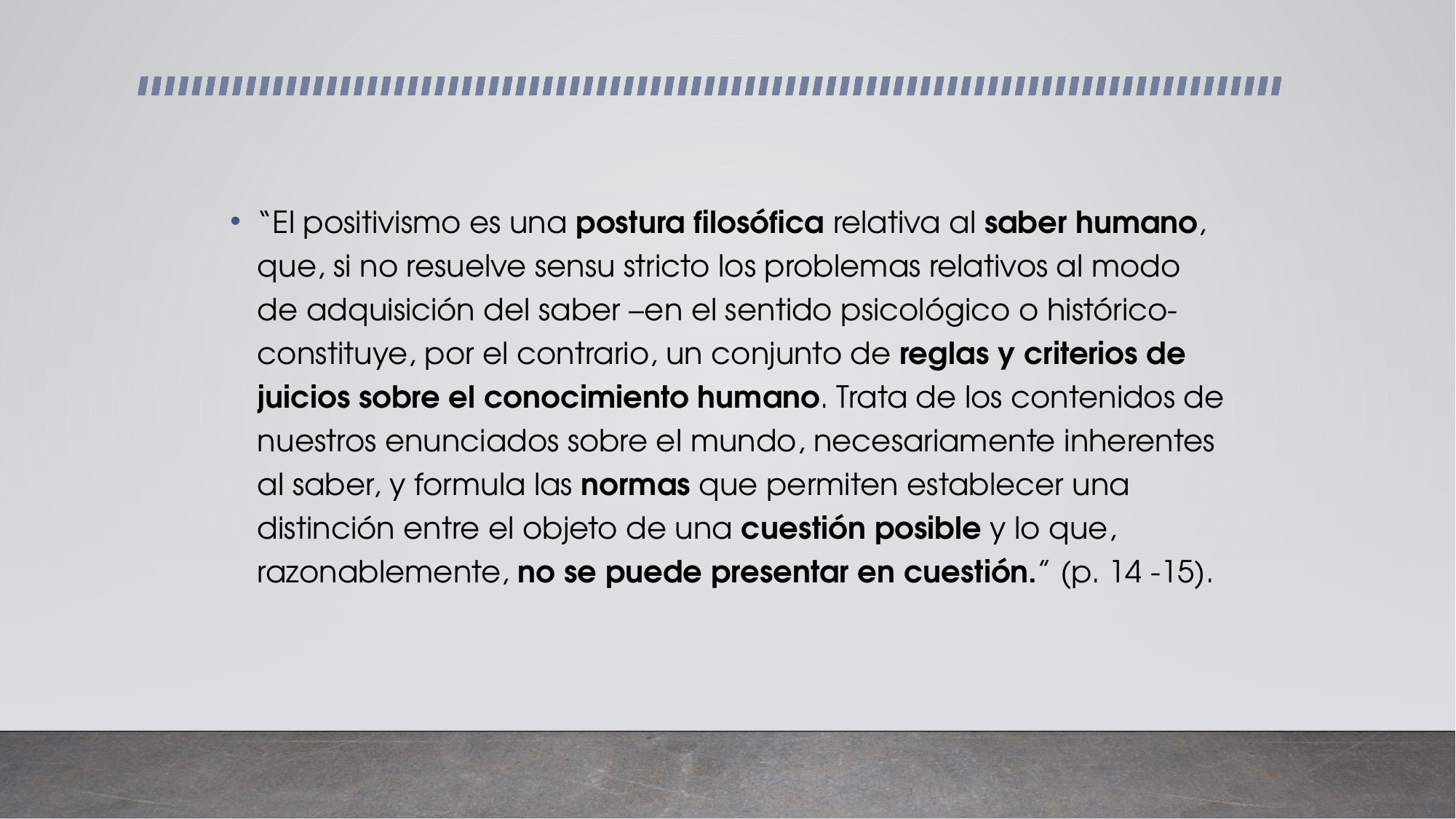

“El positivismo es una postura filosófica relativa al saber humano, que, si no resuelve sensu stricto los problemas relativos al modo de adquisición del saber –en el sentido psicológico o histórico- constituye, por el contrario, un conjunto de reglas y criterios de juicios sobre el conocimiento humano. Trata de los contenidos de nuestros enunciados sobre el mundo, necesariamente inherentes al saber, y formula las normas que permiten establecer una distinción entre el objeto de una cuestión posible y lo que, razonablemente, no se puede presentar en cuestión.” (p. 14 -15).